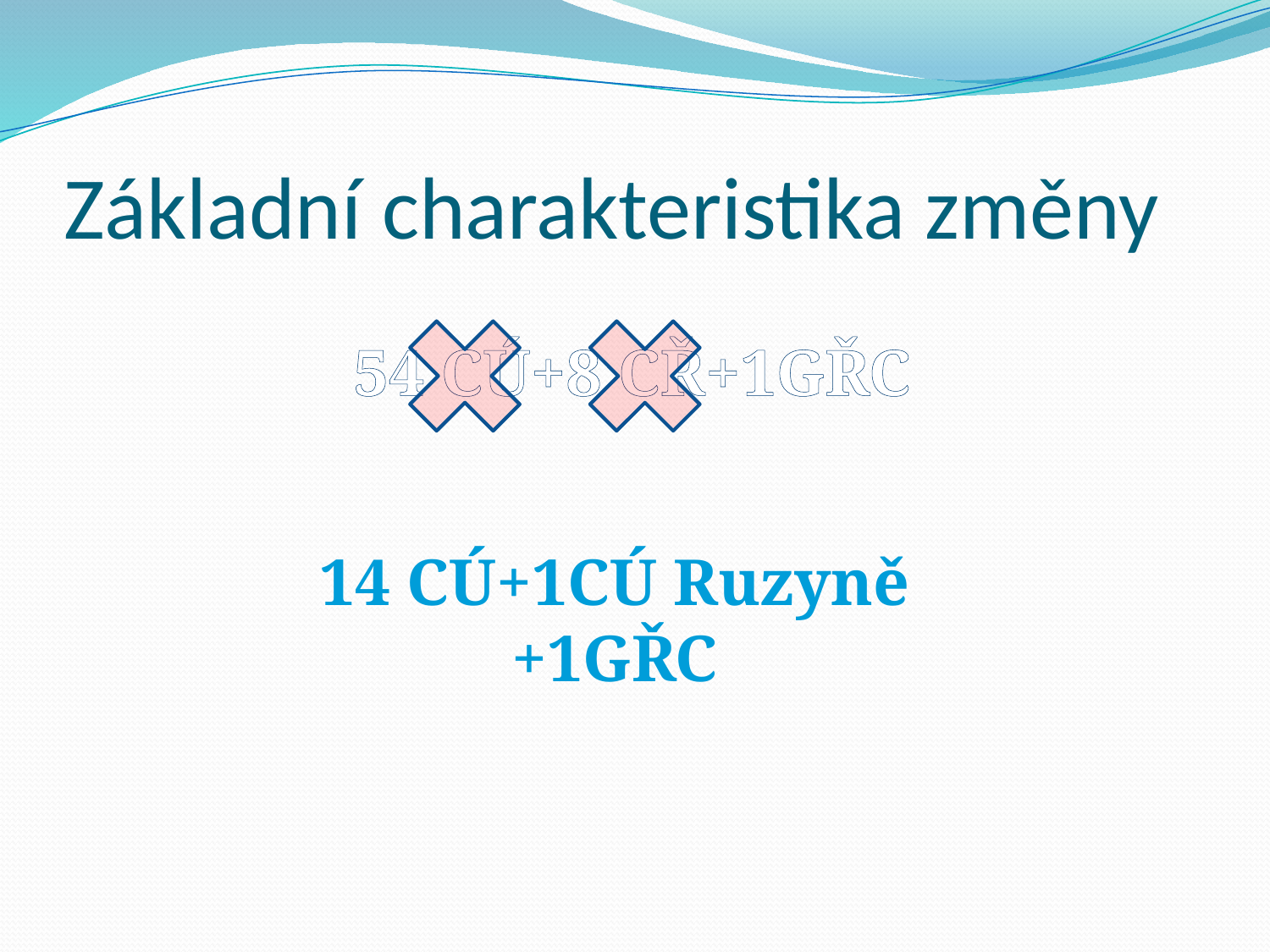

# Základní charakteristika změny

54 CÚ+8 CŘ+1GŘC
14 CÚ+1CÚ Ruzyně +1GŘC